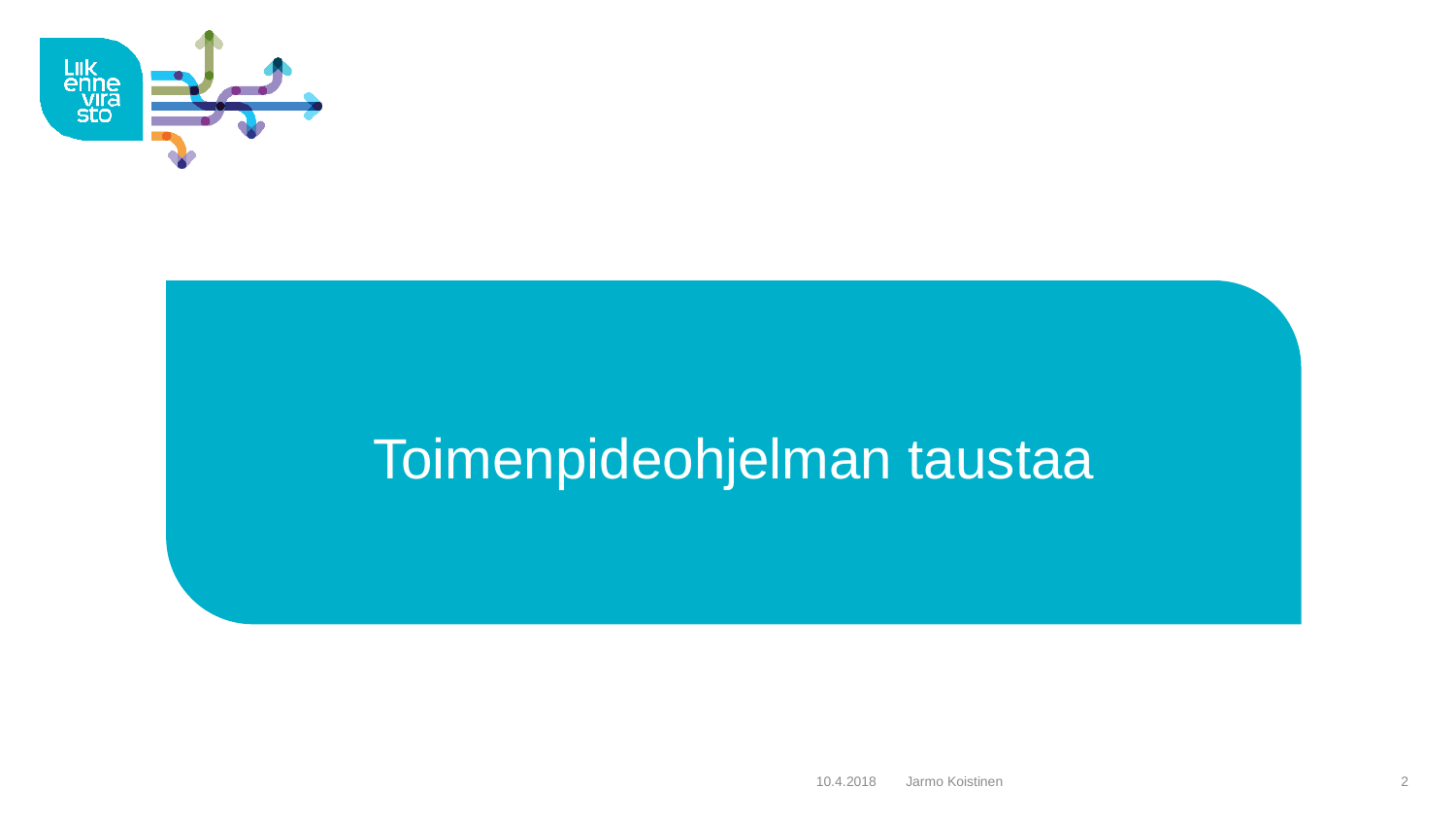

# Toimenpideohjelman taustaa
10.4.2018
Jarmo Koistinen
2